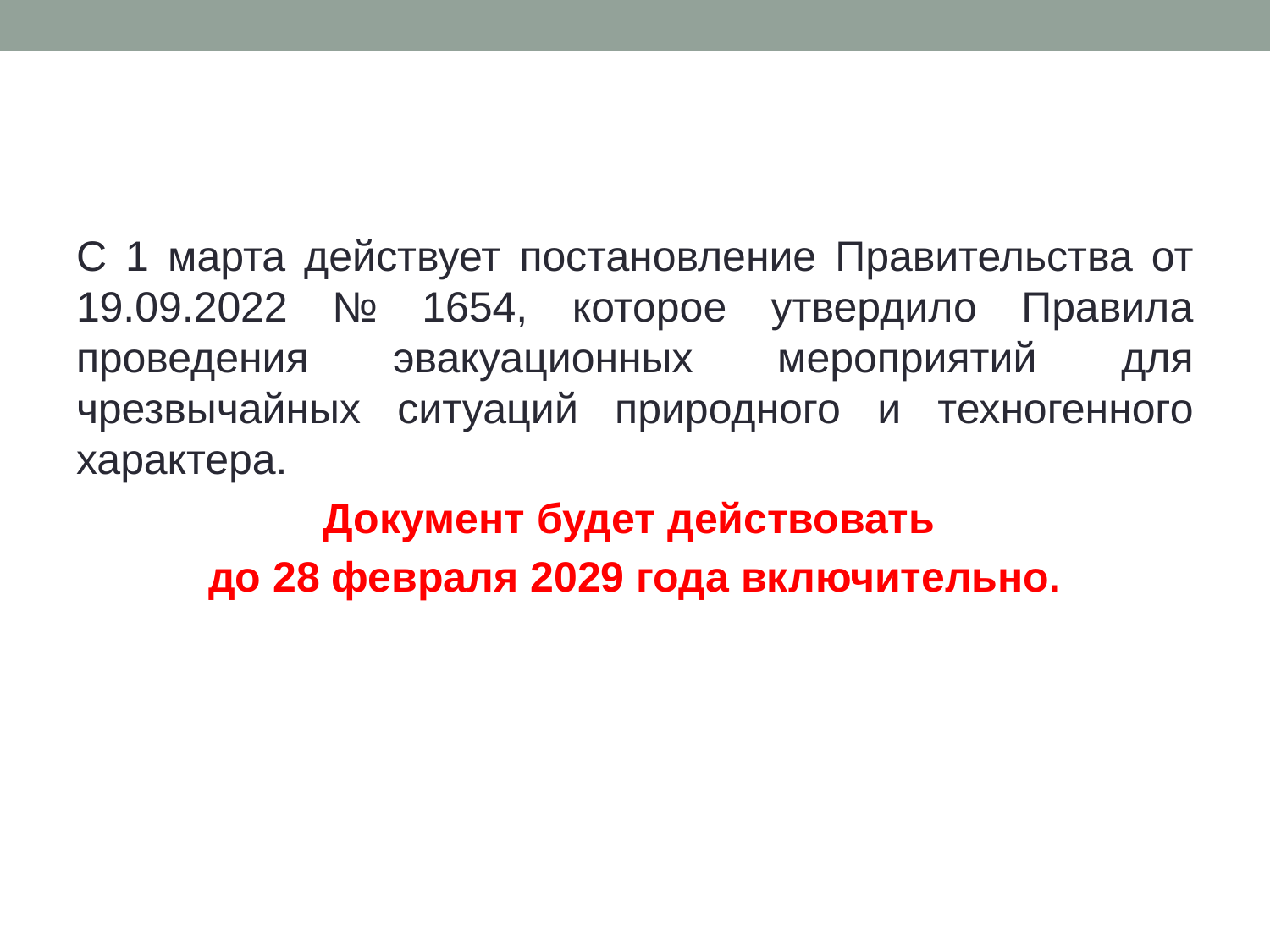

#
С 1 марта действует постановление Правительства от 19.09.2022 № 1654, которое утвердило Правила проведения эвакуационных мероприятий для чрезвычайных ситуаций природного и техногенного характера.
Документ будет действовать
до 28 февраля 2029 года включительно.